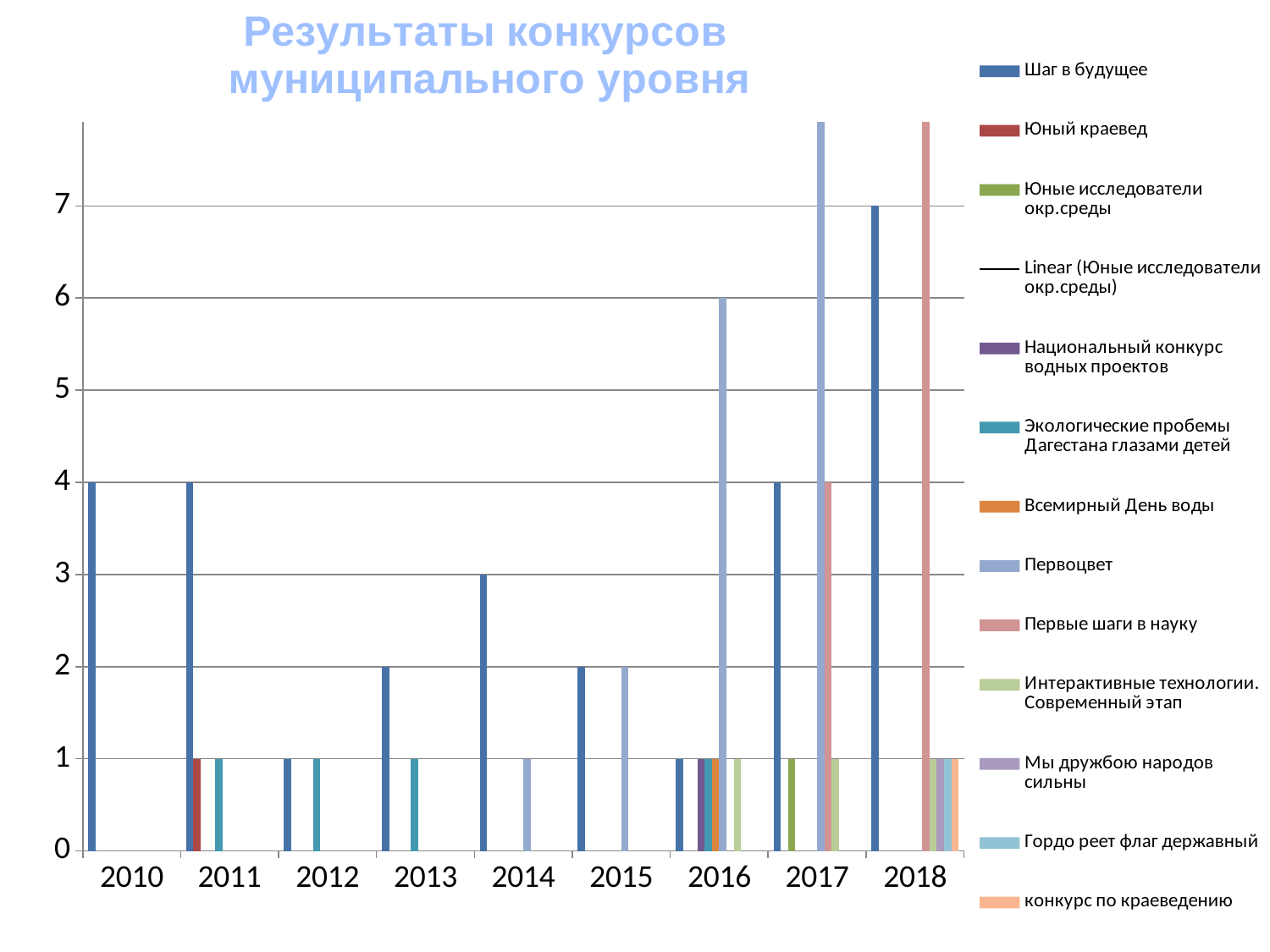

### Chart

| Category | Шаг в будущее | Юный краевед | Юные исследователи окр.среды | Национальный конкурс водных проектов | Экологические пробемы Дагестана глазами детей | Всемирный День воды | Первоцвет | Первые шаги в науку | Интерактивные технологии. Современный этап | Мы дружбою народов сильны | Гордо реет флаг державный | конкурс по краеведению |
|---|---|---|---|---|---|---|---|---|---|---|---|---|
| 2010 | 4.0 | None | None | None | None | None | None | None | None | None | None | None |
| 2011 | 4.0 | 1.0 | None | None | 1.0 | None | None | None | None | None | None | None |
| 2012 | 1.0 | None | None | None | 1.0 | None | None | None | None | None | None | None |
| 2013 | 2.0 | None | None | None | 1.0 | None | None | None | None | None | None | None |
| 2014 | 3.0 | None | None | None | None | None | 1.0 | None | None | None | None | None |
| 2015 | 2.0 | None | None | None | None | None | 2.0 | None | None | None | None | None |
| 2016 | 1.0 | None | None | 1.0 | 1.0 | 1.0 | 6.0 | None | 1.0 | None | None | None |
| 2017 | 4.0 | None | 1.0 | None | None | None | 8.0 | 4.0 | 1.0 | None | None | None |
| 2018 | 7.0 | None | None | None | None | None | None | 8.0 | 1.0 | 1.0 | 1.0 | 1.0 |
#